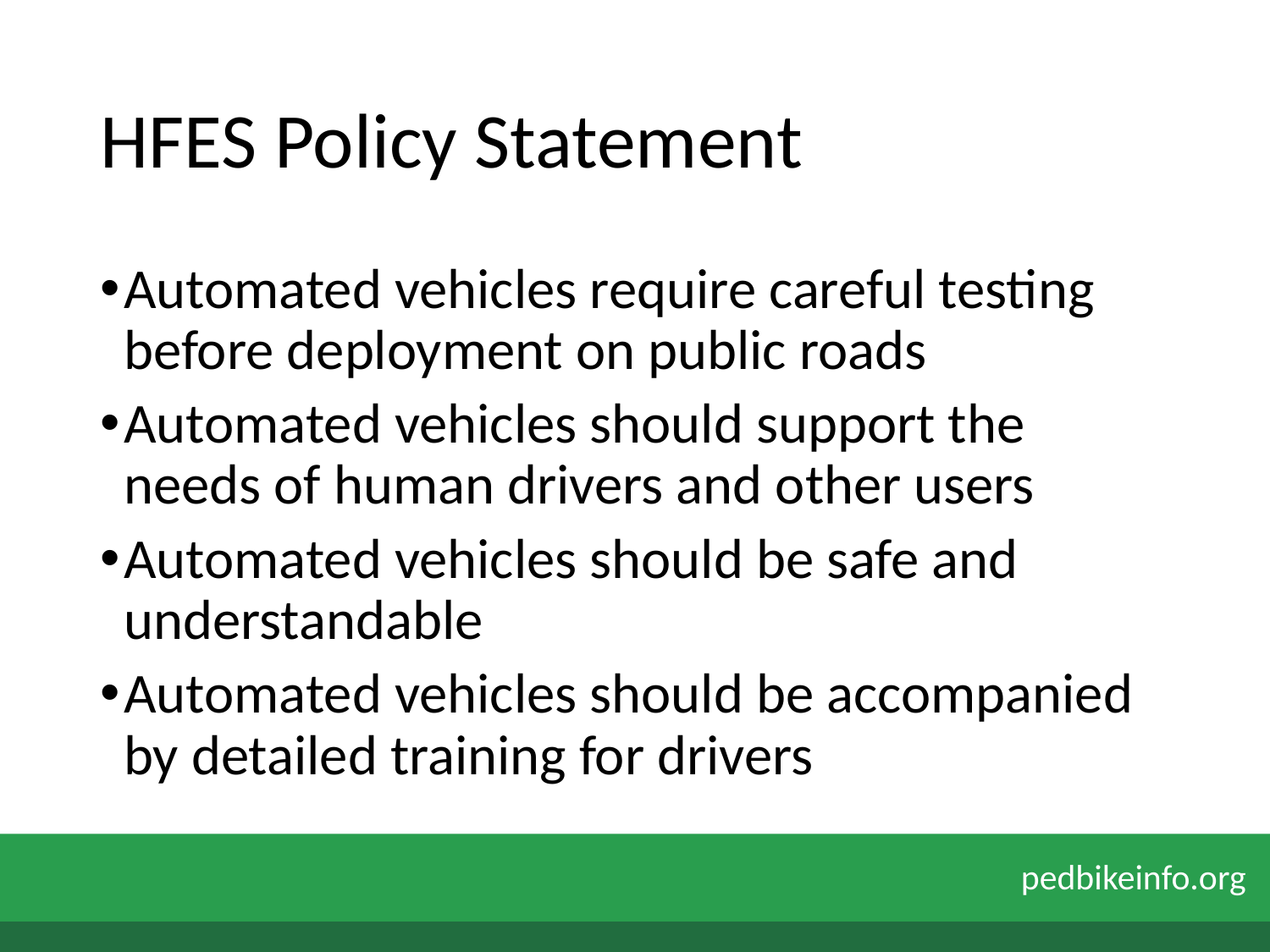

# HFES Policy Statement
Automated vehicles require careful testing before deployment on public roads
Automated vehicles should support the needs of human drivers and other users
Automated vehicles should be safe and understandable
Automated vehicles should be accompanied by detailed training for drivers